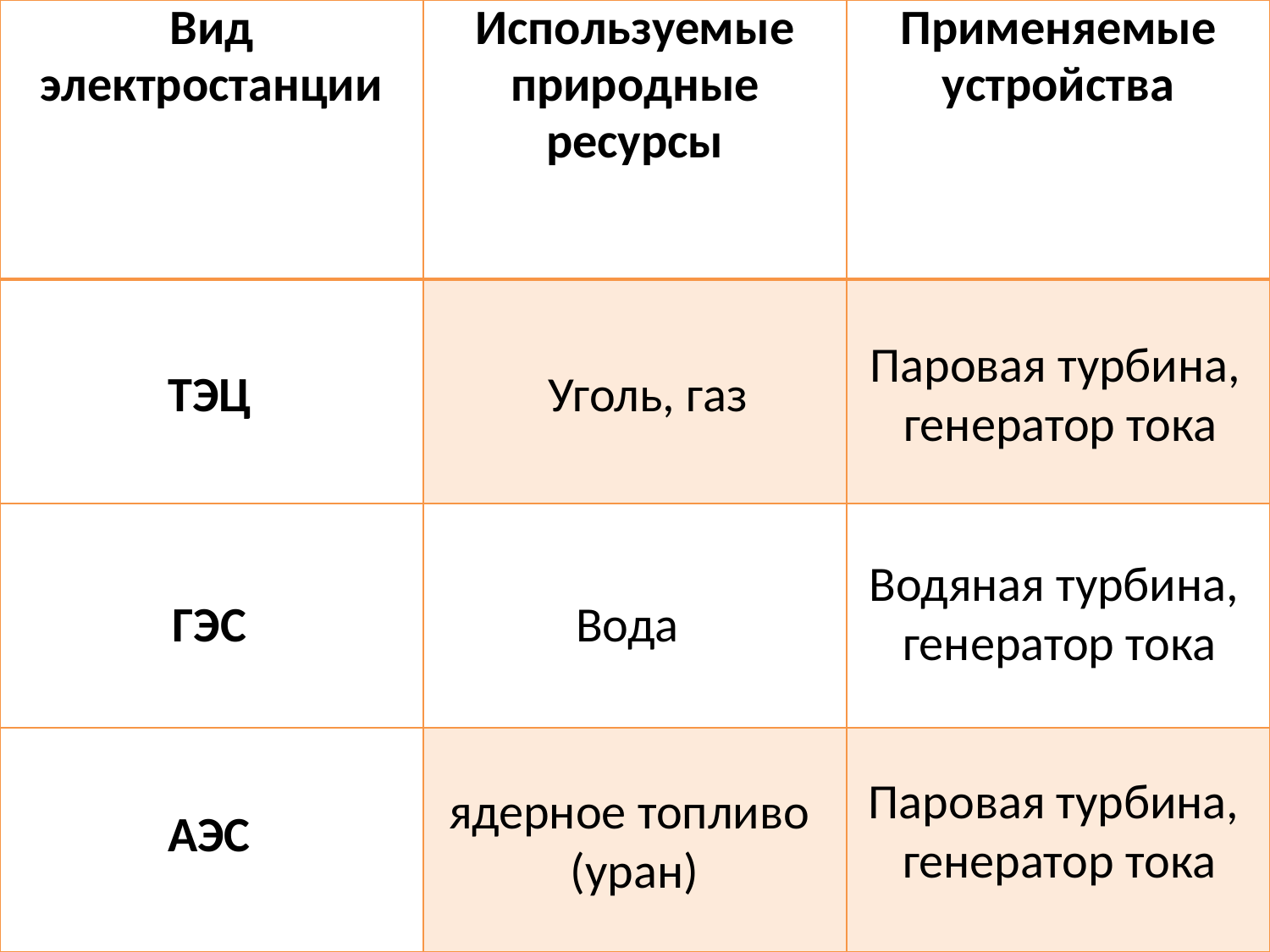

| Вид электростанции | Используемые природные ресурсы | Применяемые устройства |
| --- | --- | --- |
|  |  |  |
|  |  |  |
|  |  |  |
Паровая турбина,
генератор тока
ТЭЦ
Уголь, газ
Водяная турбина,
генератор тока
ГЭС
Вода
Паровая турбина,
генератор тока
ядерное топливо
(уран)
АЭС